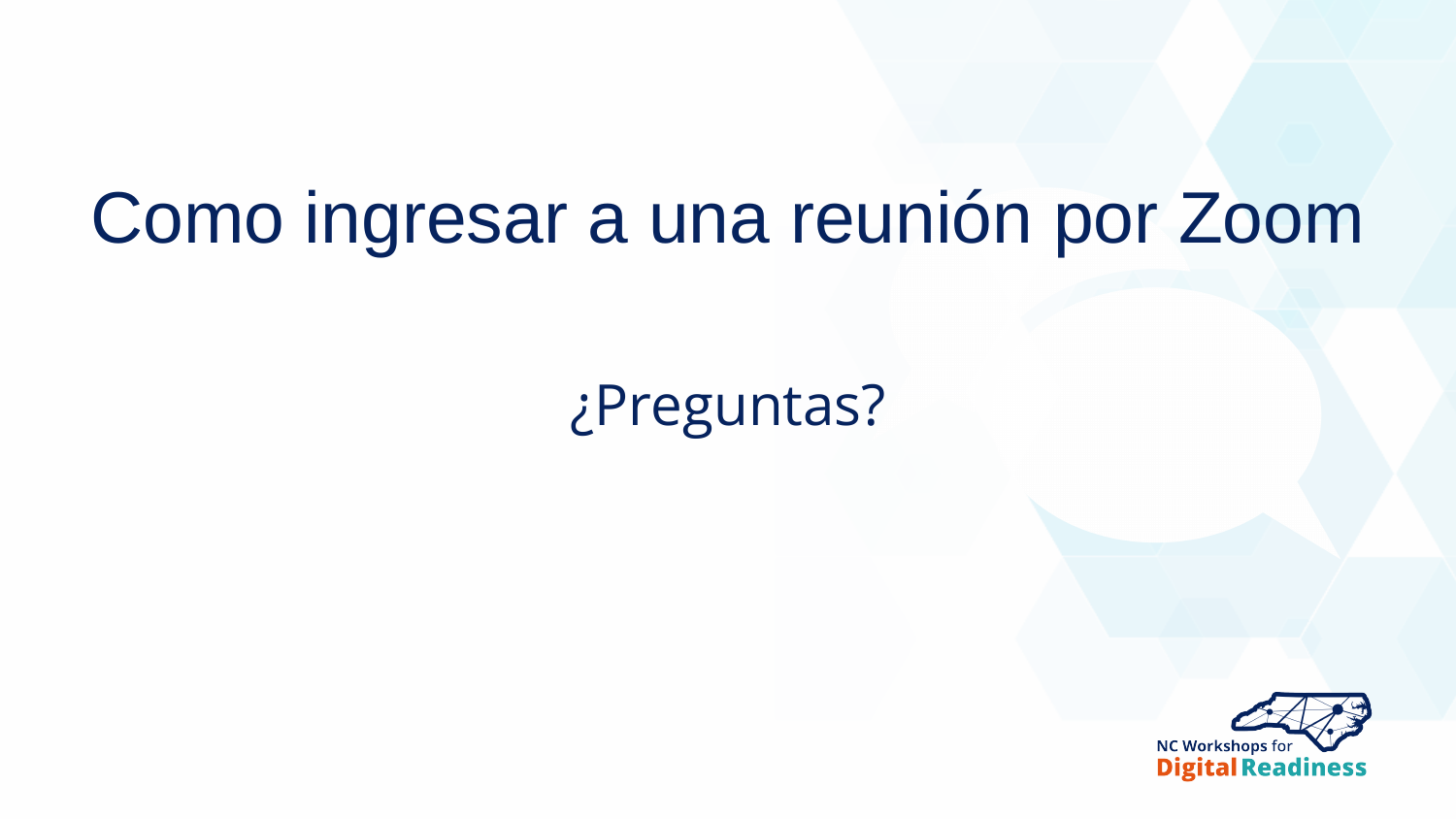

# Como ingresar a una reunión por Zoom
¿Preguntas?